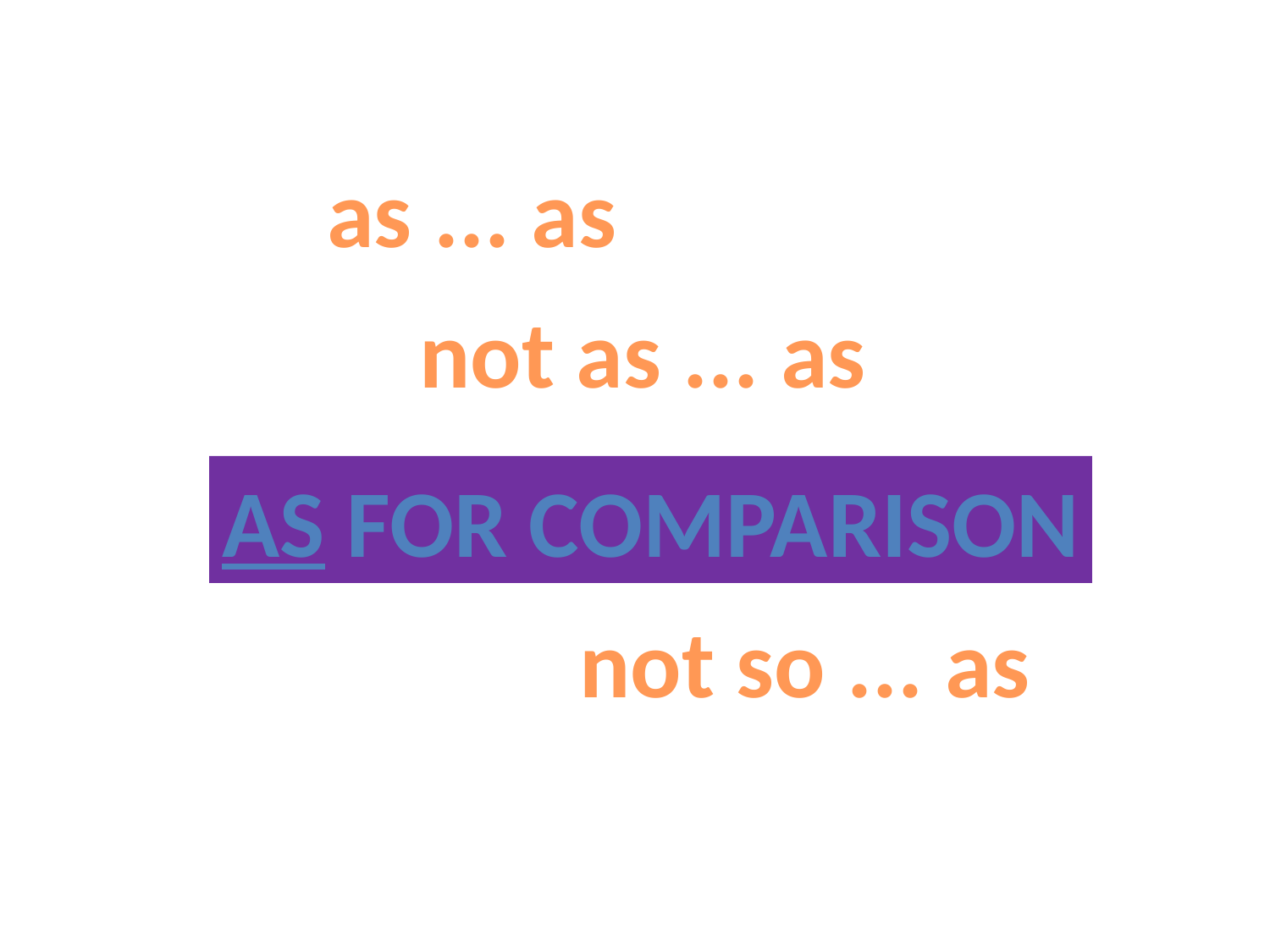

as ... as
not as ... as
as for comparison
not so ... as